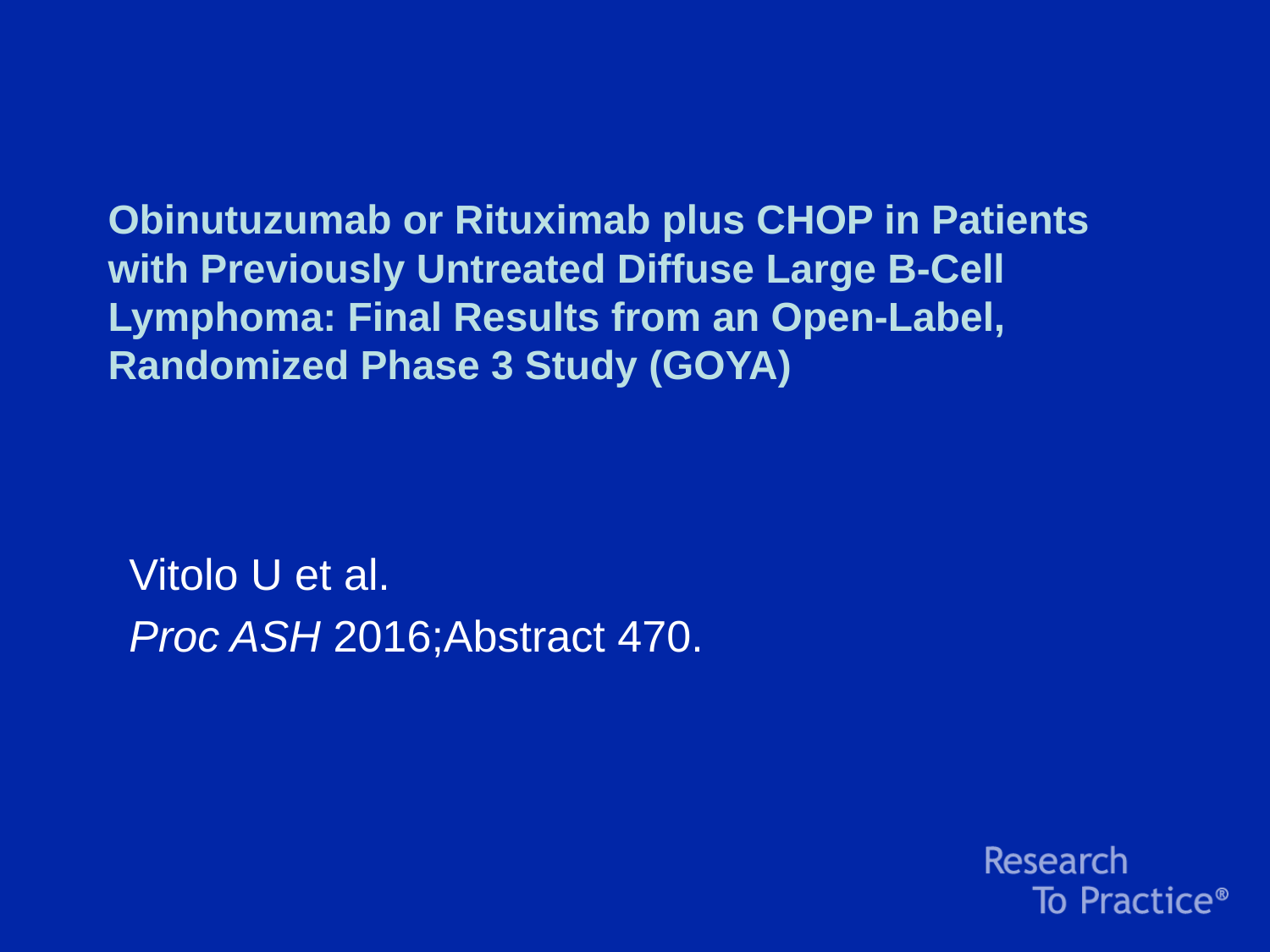

# Obinutuzumab or Rituximab plus CHOP in Patients with Previously Untreated Diffuse Large B-Cell Lymphoma: Final Results from an Open-Label, Randomized Phase 3 Study (GOYA)
Vitolo U et al.
Proc ASH 2016;Abstract 470.